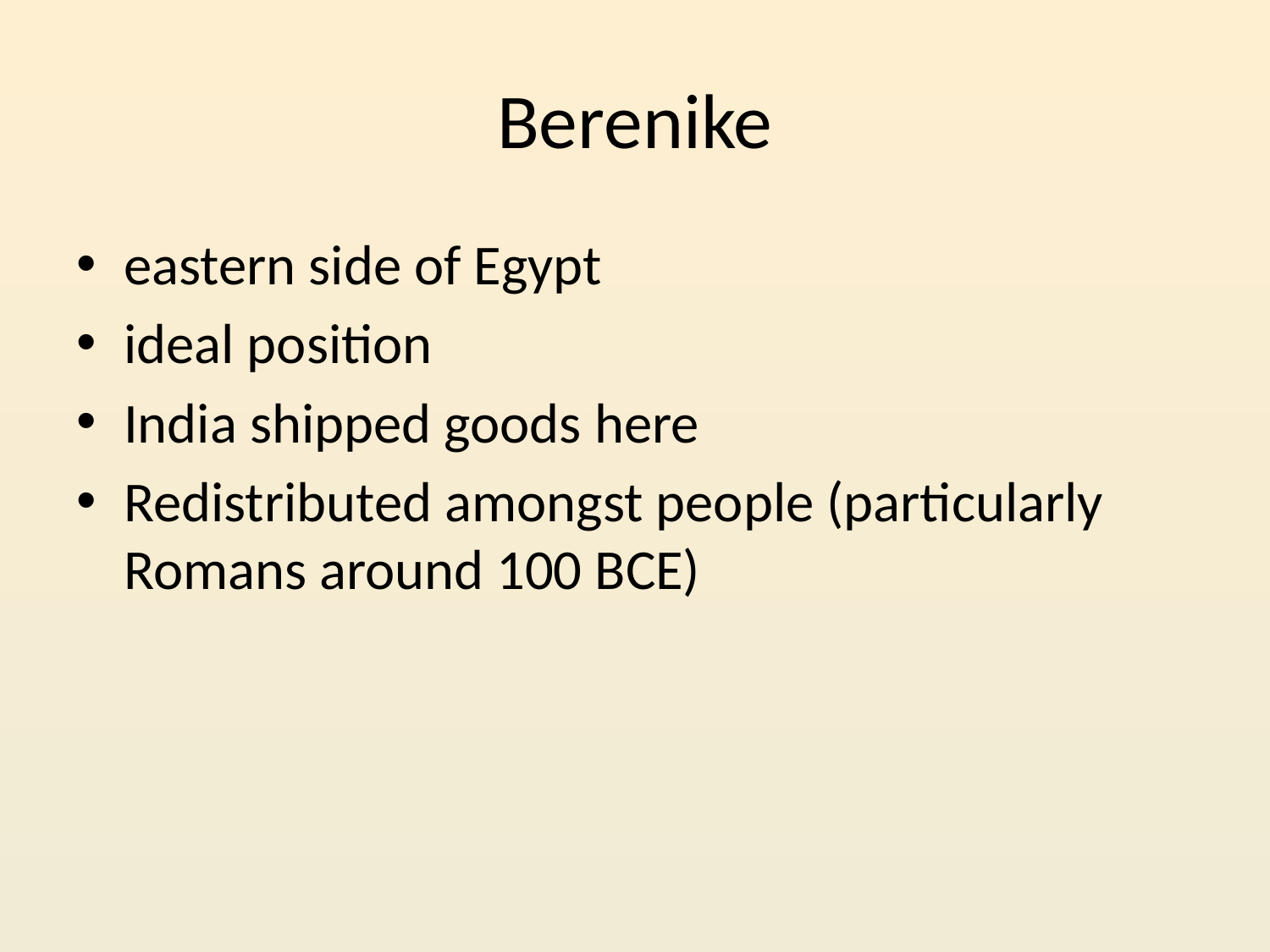

# Berenike
eastern side of Egypt
ideal position
India shipped goods here
Redistributed amongst people (particularly Romans around 100 BCE)